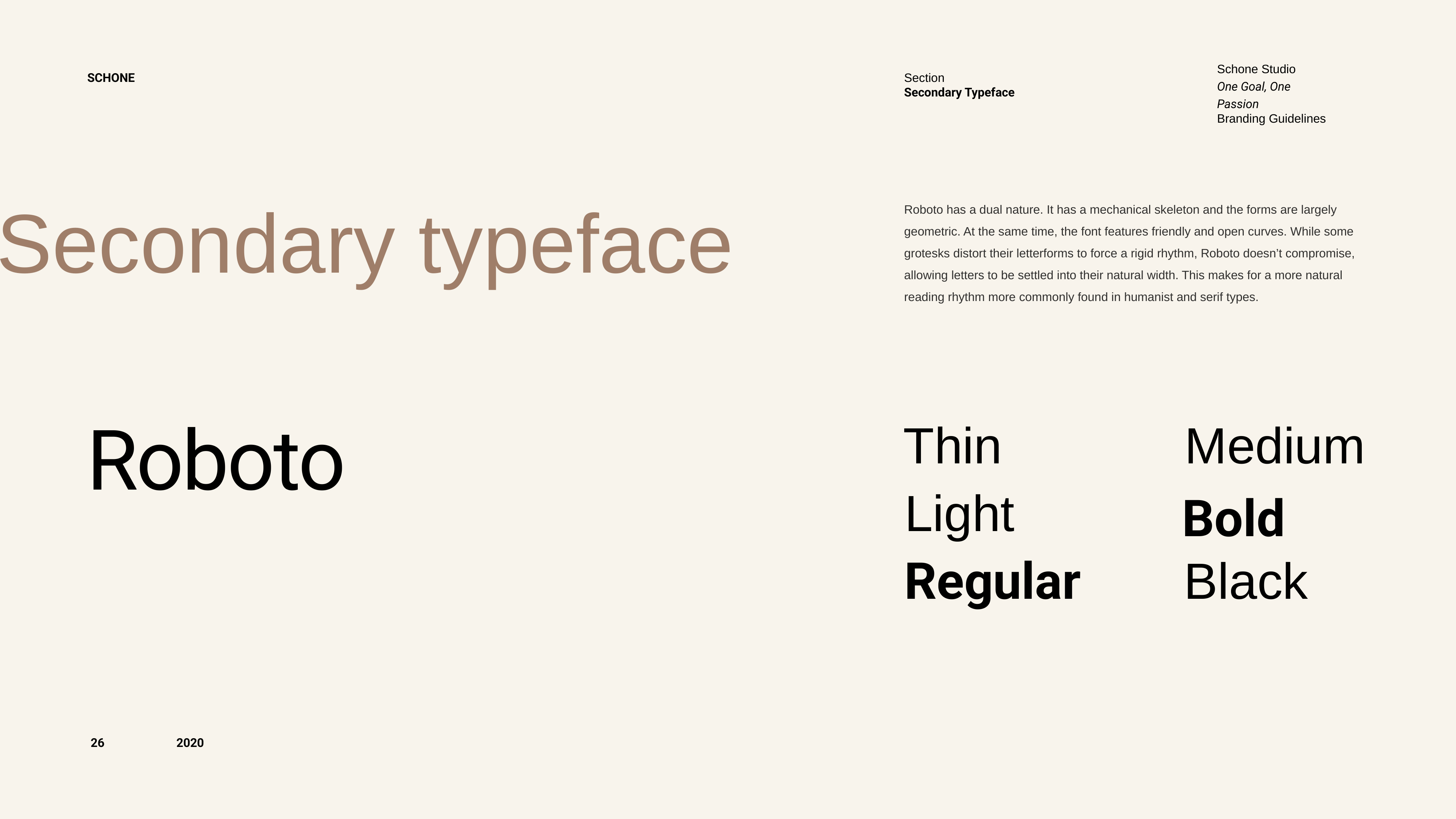

SCHONE
Section
Secondary Typeface
Schone Studio
One Goal, One Passion
Branding Guidelines
Secondary typeface
Roboto has a dual nature. It has a mechanical skeleton and the forms are largely geometric. At the same time, the font features friendly and open curves. While some grotesks distort their letterforms to force a rigid rhythm, Roboto doesn’t compromise, allowing letters to be settled into their natural width. This makes for a more natural reading rhythm more commonly found in humanist and serif types.
Roboto
Thin
Medium
Light
Bold
Regular
Black
26
2020